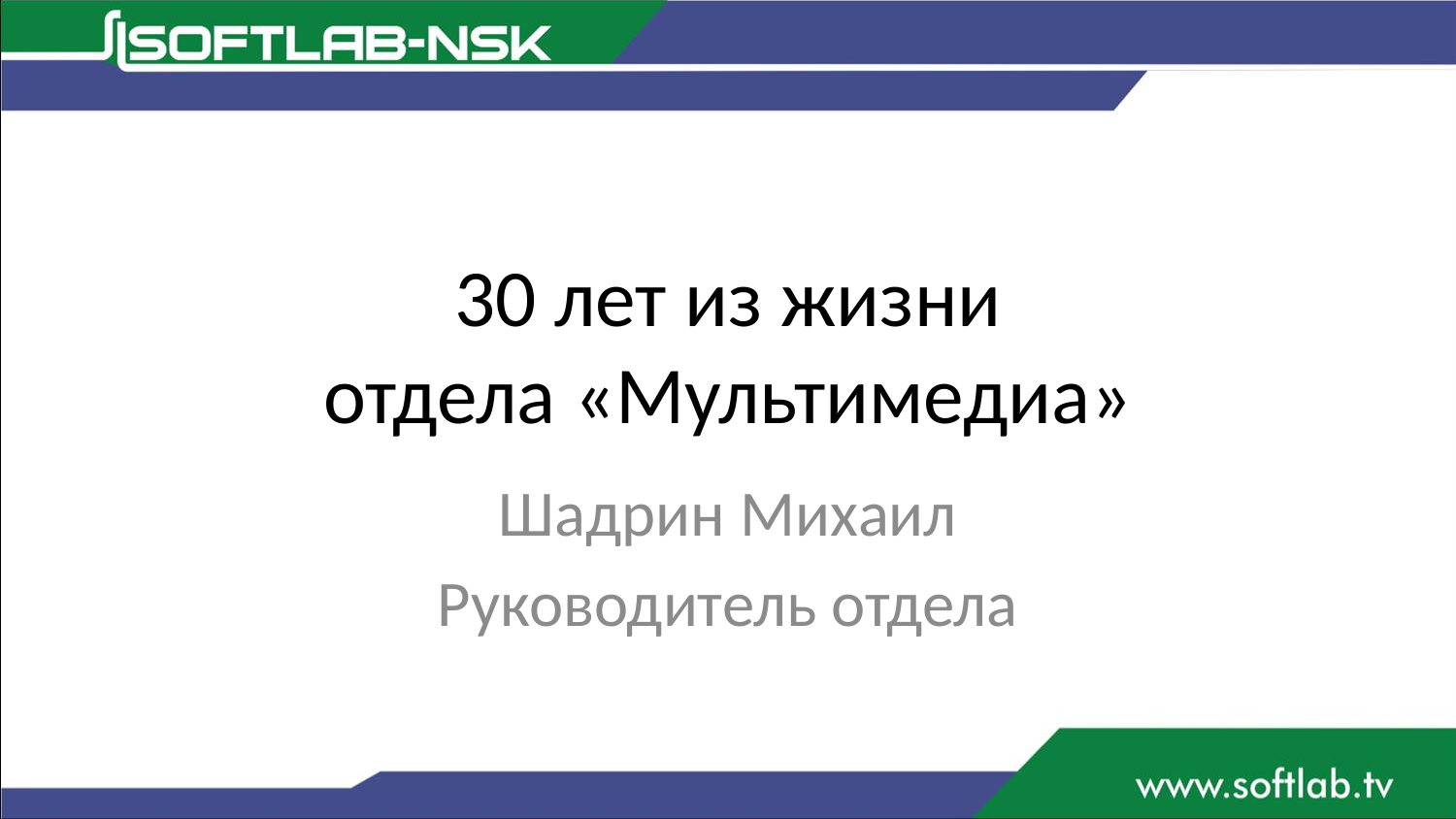

# 30 лет из жизни отдела «Мультимедиа»
Шадрин Михаил
Руководитель отдела